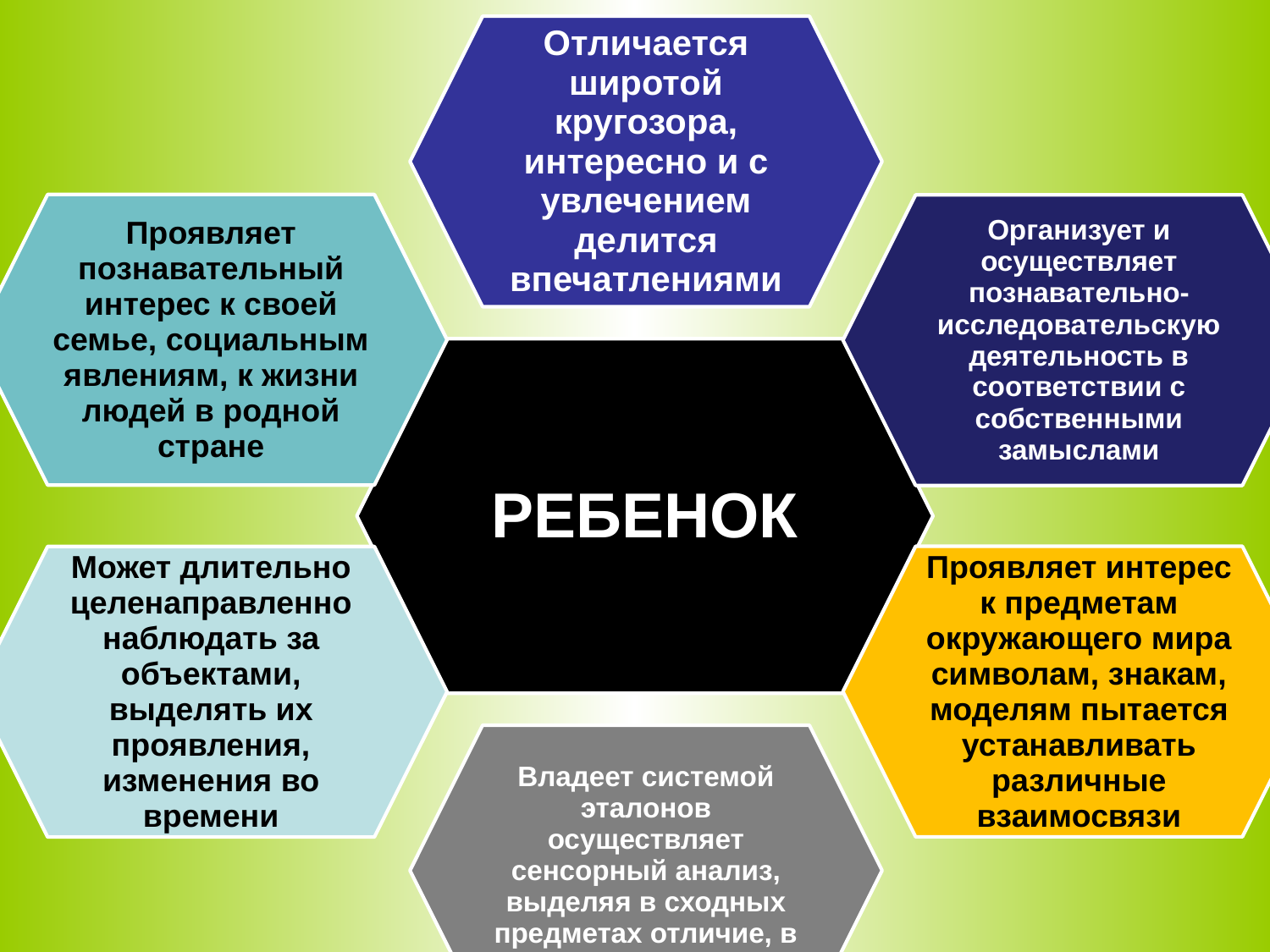

РЕБЕНОК
Отличается широтой кругозора, интересно и с увлечением делится впечатлениями
Организует и осуществляет познавательно-исследовательскую деятельность в соответствии с собственными замыслами
Проявляет интерес к предметам окружающего мира символам, знакам, моделям пытается устанавливать различные взаимосвязи
Может длительно целенаправленно наблюдать за объектами, выделять их проявления, изменения во времени
Проявляет познавательный интерес к своей семье, социальным явлениям, к жизни людей в родной стране